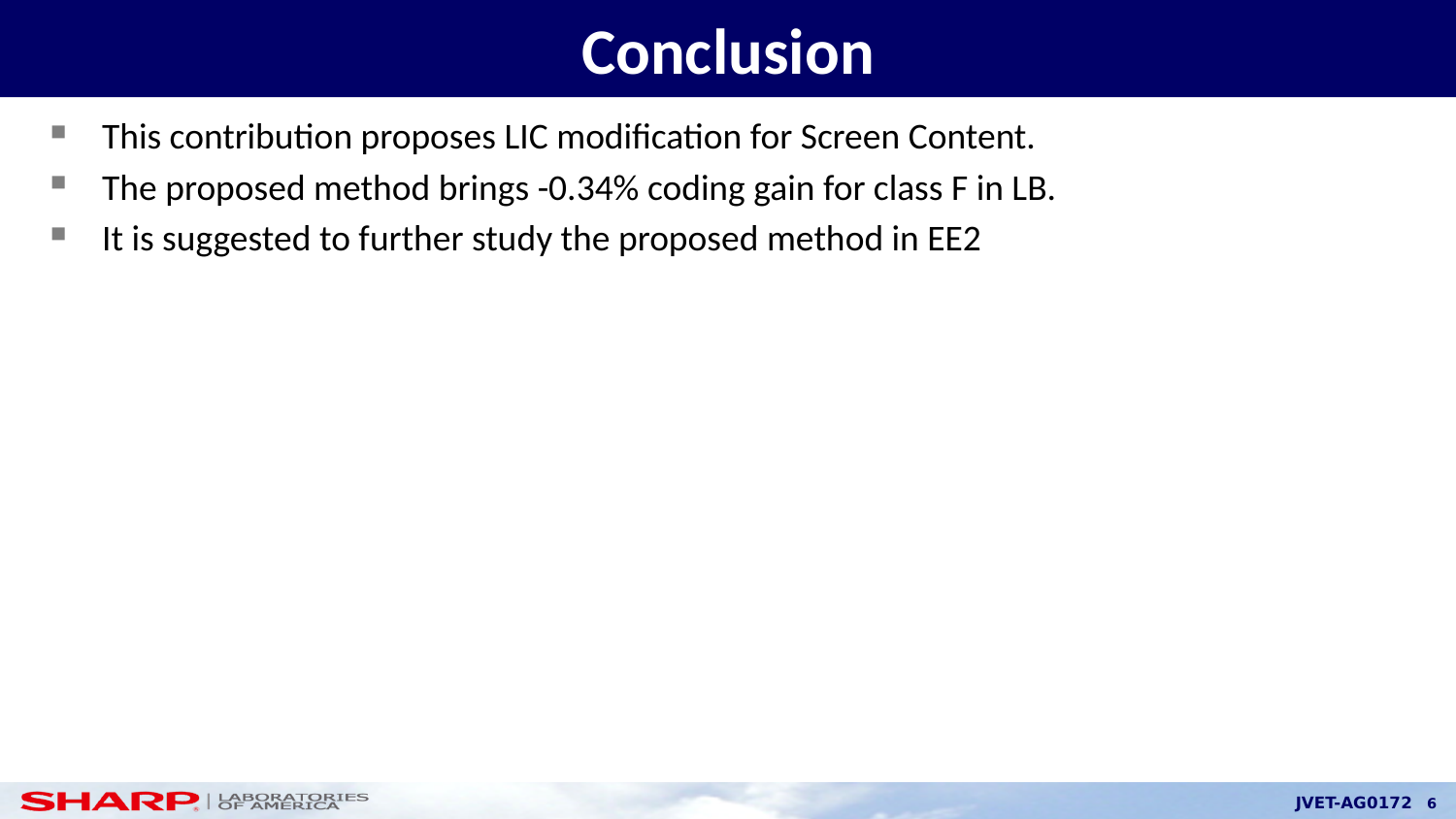

# Conclusion
This contribution proposes LIC modification for Screen Content.
The proposed method brings -0.34% coding gain for class F in LB.
It is suggested to further study the proposed method in EE2